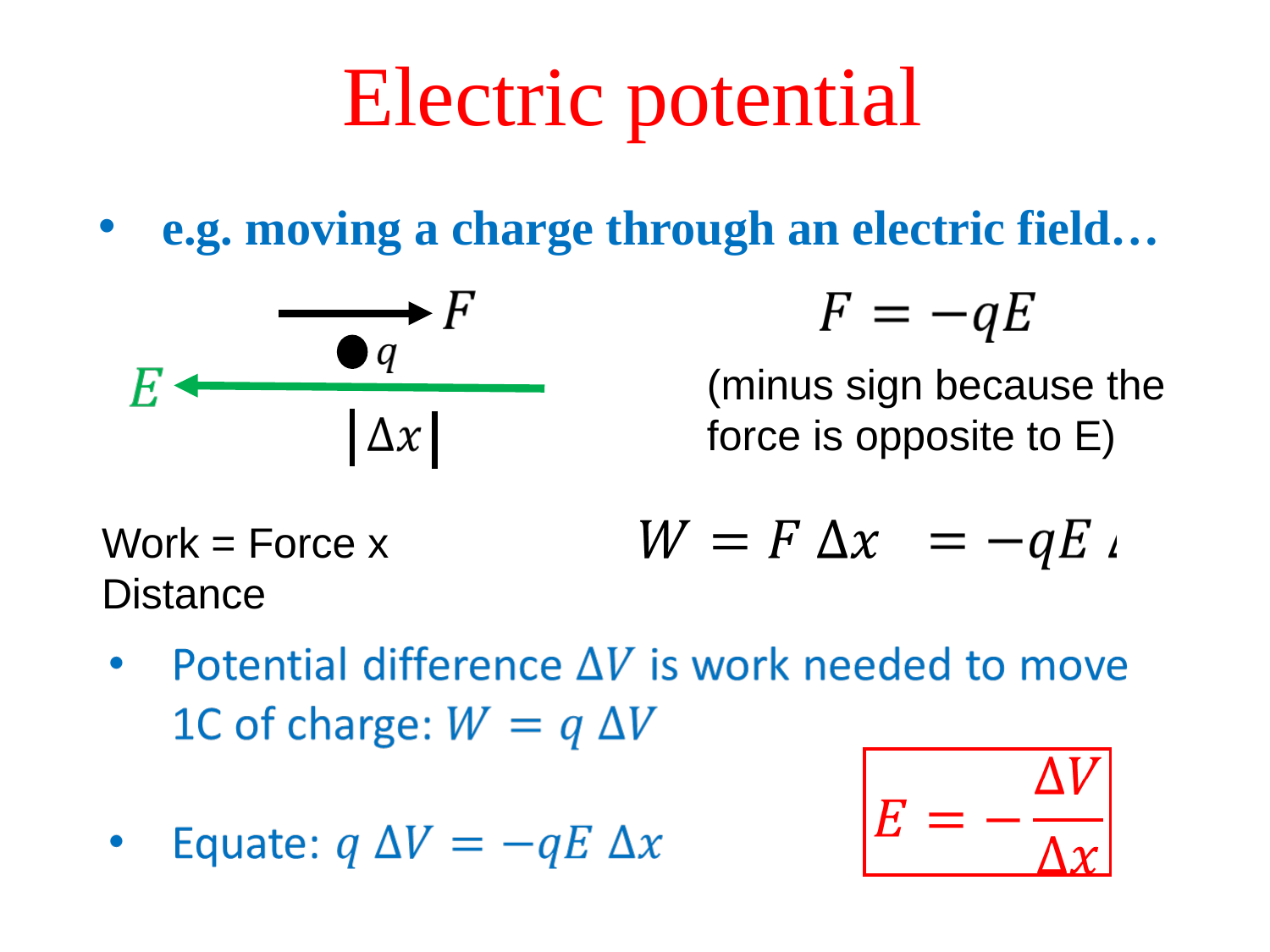

Electric potential
e.g. moving a charge through an electric field…

(minus sign because the force is opposite to E)

Work = Force x Distance